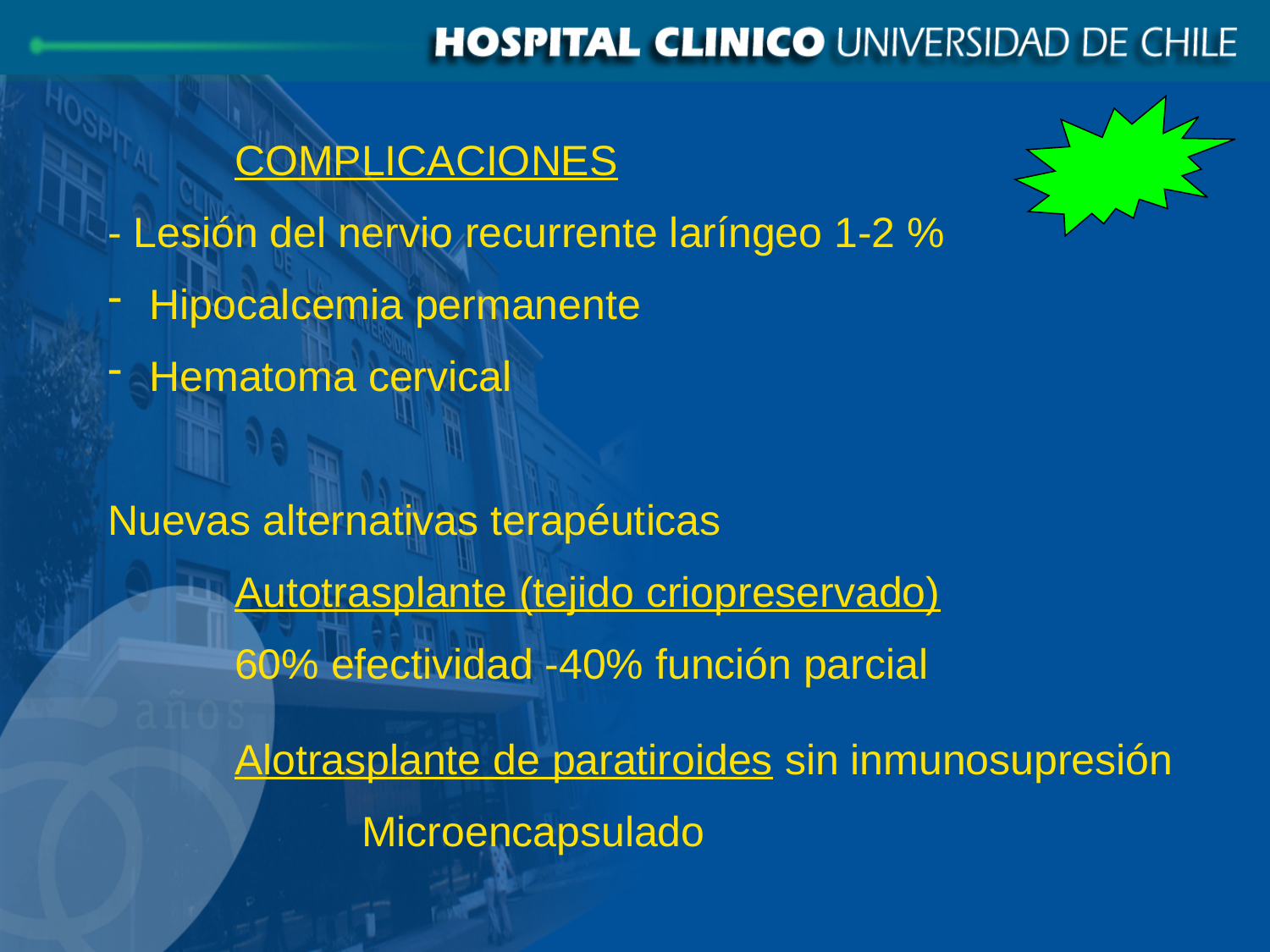

COMPLICACIONES
- Lesión del nervio recurrente laríngeo 1-2 %
 Hipocalcemia permanente
 Hematoma cervical

Nuevas alternativas terapéuticas
	Autotrasplante (tejido criopreservado)
	60% efectividad -40% función parcial

	Alotrasplante de paratiroides sin inmunosupresión
		Microencapsulado